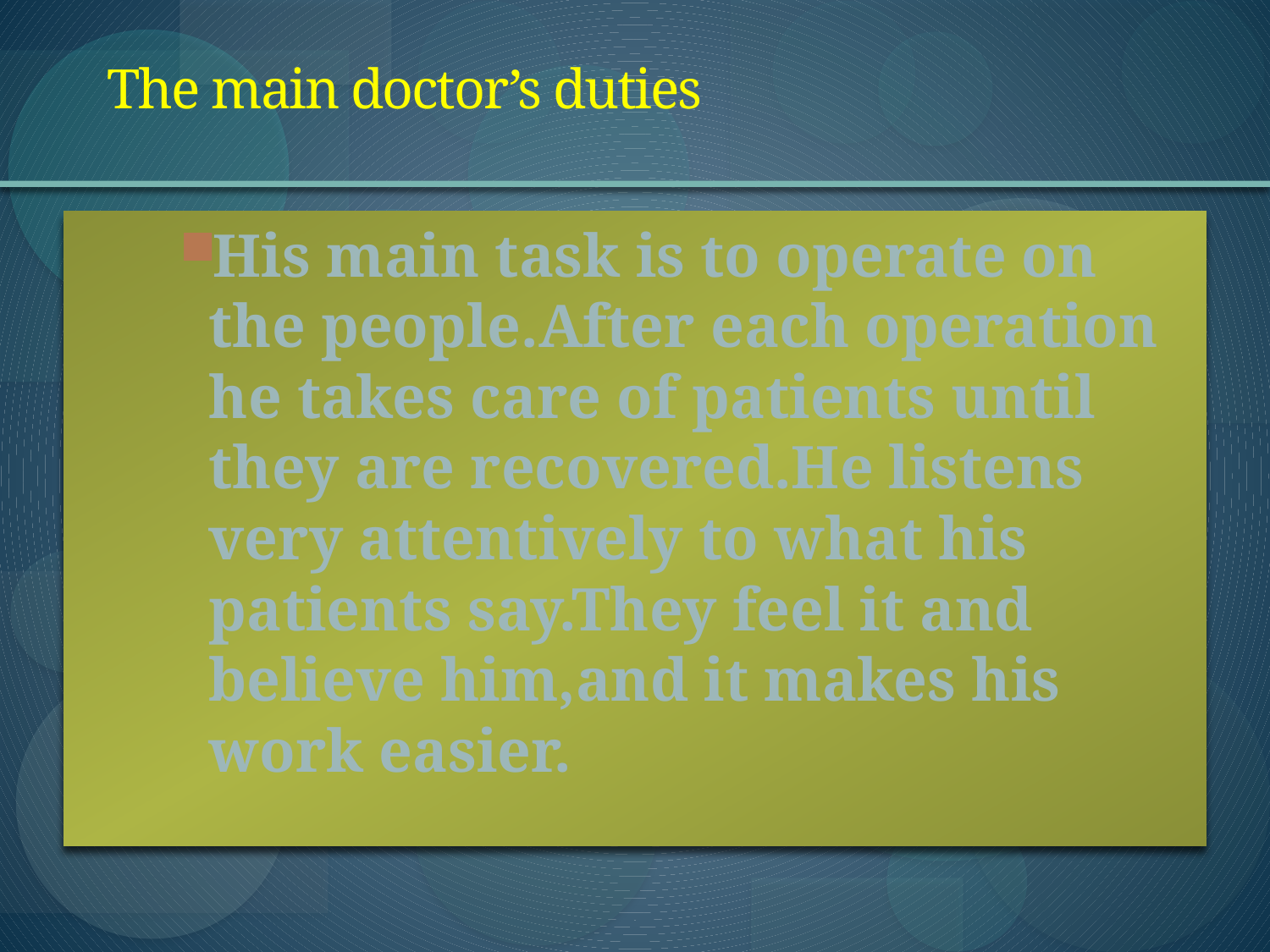

# The main doctor’s duties
His main task is to operate on the people.After each operation he takes care of patients until they are recovered.He listens very attentively to what his patients say.They feel it and believe him,and it makes his work easier.